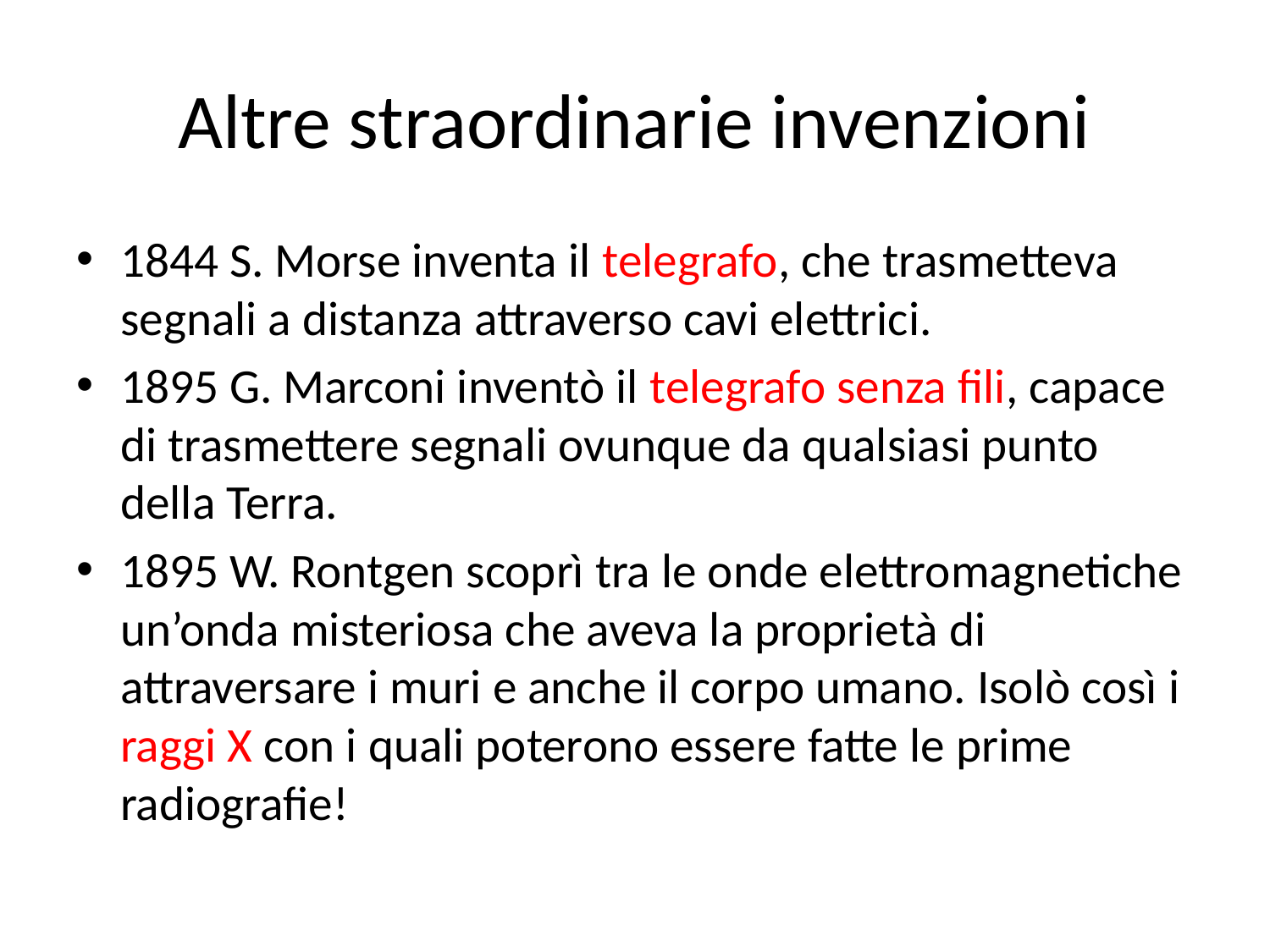

# Altre straordinarie invenzioni
1844 S. Morse inventa il telegrafo, che trasmetteva segnali a distanza attraverso cavi elettrici.
1895 G. Marconi inventò il telegrafo senza fili, capace di trasmettere segnali ovunque da qualsiasi punto della Terra.
1895 W. Rontgen scoprì tra le onde elettromagnetiche un’onda misteriosa che aveva la proprietà di attraversare i muri e anche il corpo umano. Isolò così i raggi X con i quali poterono essere fatte le prime radiografie!